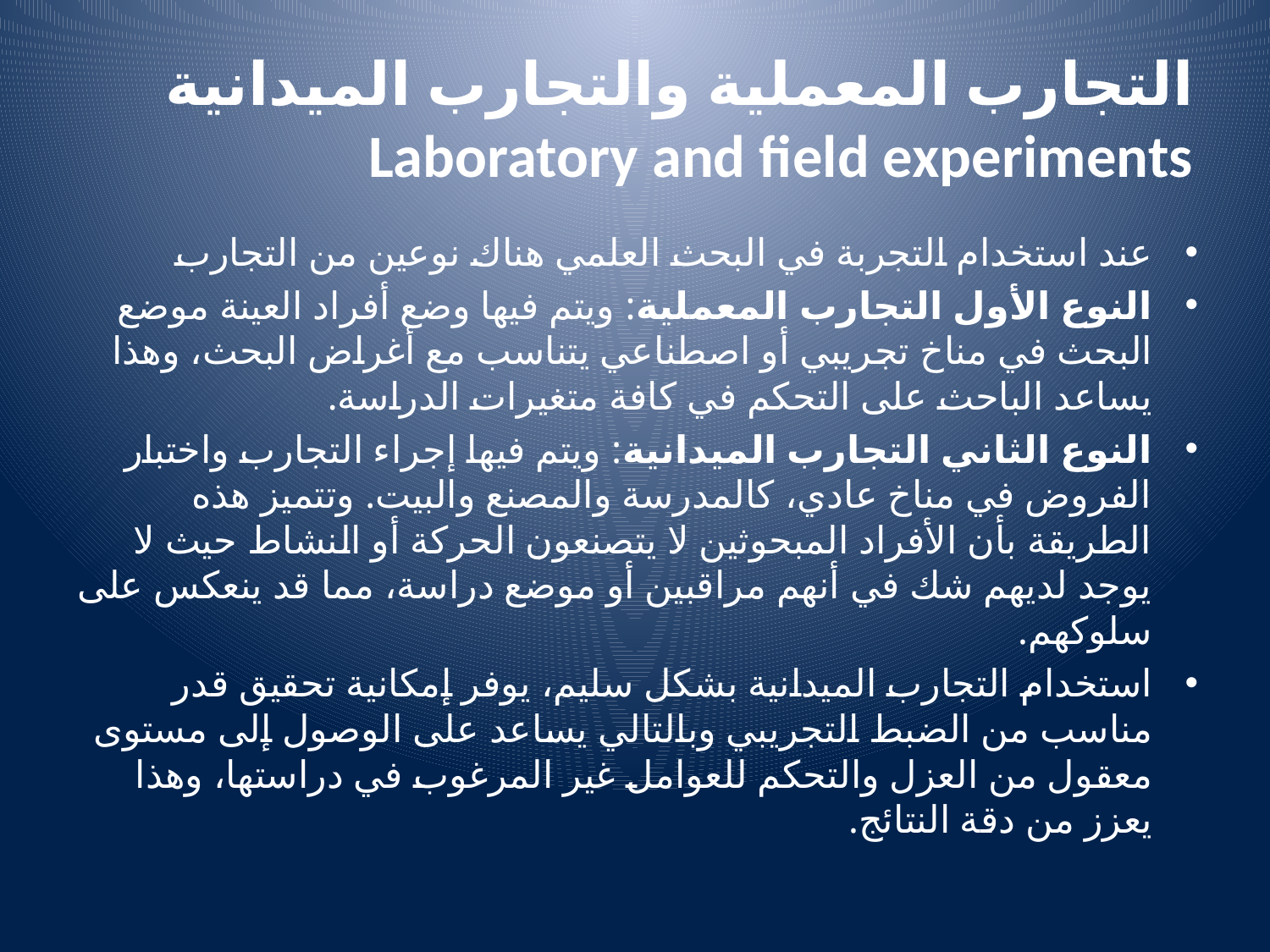

# التجارب المعملية والتجارب الميدانية Laboratory and field experiments
عند استخدام التجربة في البحث العلمي هناك نوعين من التجارب
النوع الأول التجارب المعملية: ويتم فيها وضع أفراد العينة موضع البحث في مناخ تجريبي أو اصطناعي يتناسب مع أغراض البحث، وهذا يساعد الباحث على التحكم في كافة متغيرات الدراسة.
النوع الثاني التجارب الميدانية: ويتم فيها إجراء التجارب واختبار الفروض في مناخ عادي، كالمدرسة والمصنع والبيت. وتتميز هذه الطريقة بأن الأفراد المبحوثين لا يتصنعون الحركة أو النشاط حيث لا يوجد لديهم شك في أنهم مراقبين أو موضع دراسة، مما قد ينعكس على سلوكهم.
استخدام التجارب الميدانية بشكل سليم، يوفر إمكانية تحقيق قدر مناسب من الضبط التجريبي وبالتالي يساعد على الوصول إلى مستوى معقول من العزل والتحكم للعوامل غير المرغوب في دراستها، وهذا يعزز من دقة النتائج.